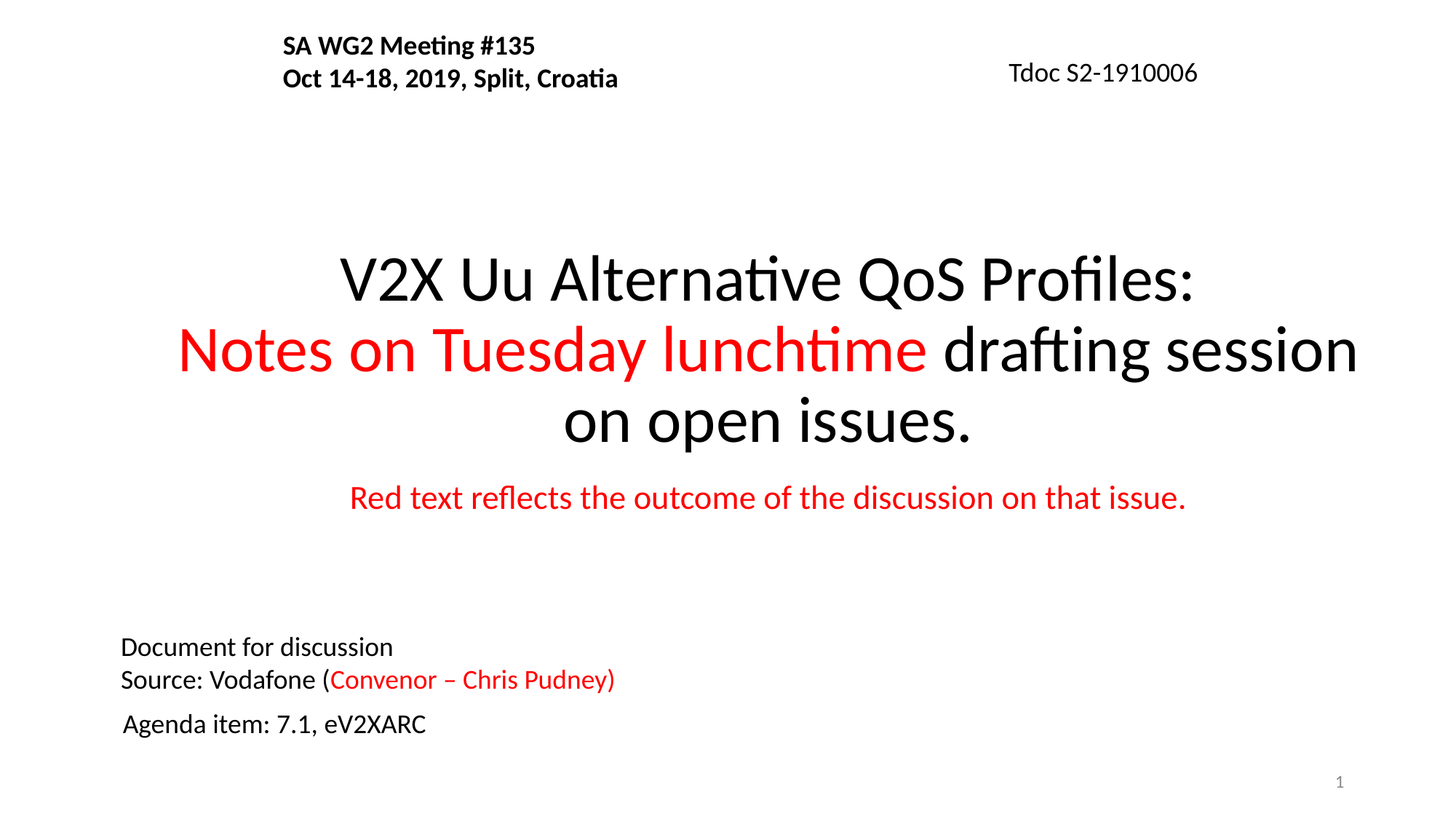

SA WG2 Meeting #135
Oct 14-18, 2019, Split, Croatia
Tdoc S2-1910006

# V2X Uu Alternative QoS Profiles: Notes on Tuesday lunchtime drafting session on open issues. Red text reflects the outcome of the discussion on that issue.
Document for discussion
Source: Vodafone (Convenor – Chris Pudney)
Agenda item: 7.1, eV2XARC

1